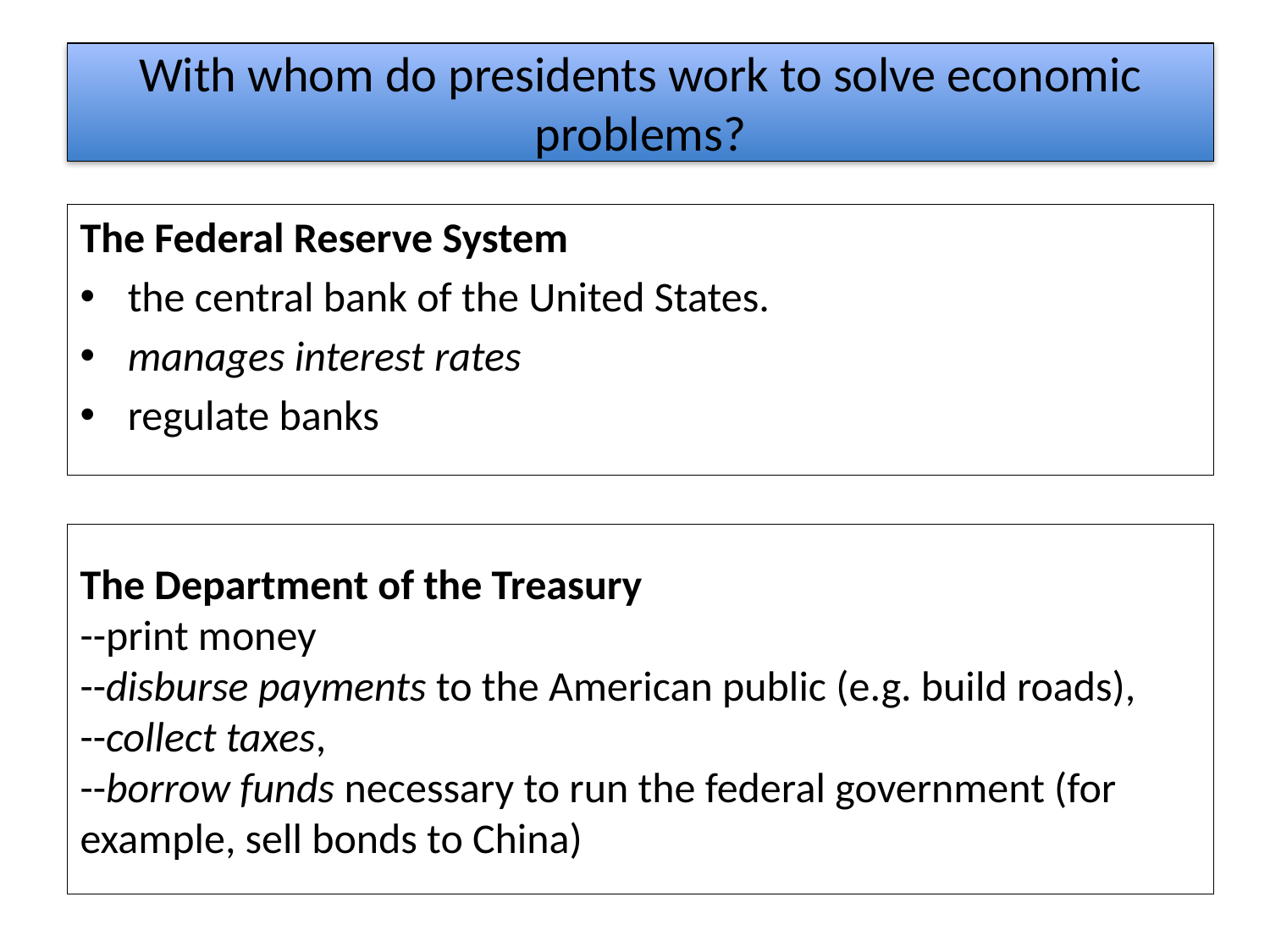

With whom do presidents work to solve economic problems?
The Federal Reserve System
the central bank of the United States.
manages interest rates
regulate banks
# The Department of the Treasury --print money --disburse payments to the American public (e.g. build roads), --collect taxes, --borrow funds necessary to run the federal government (for example, sell bonds to China)